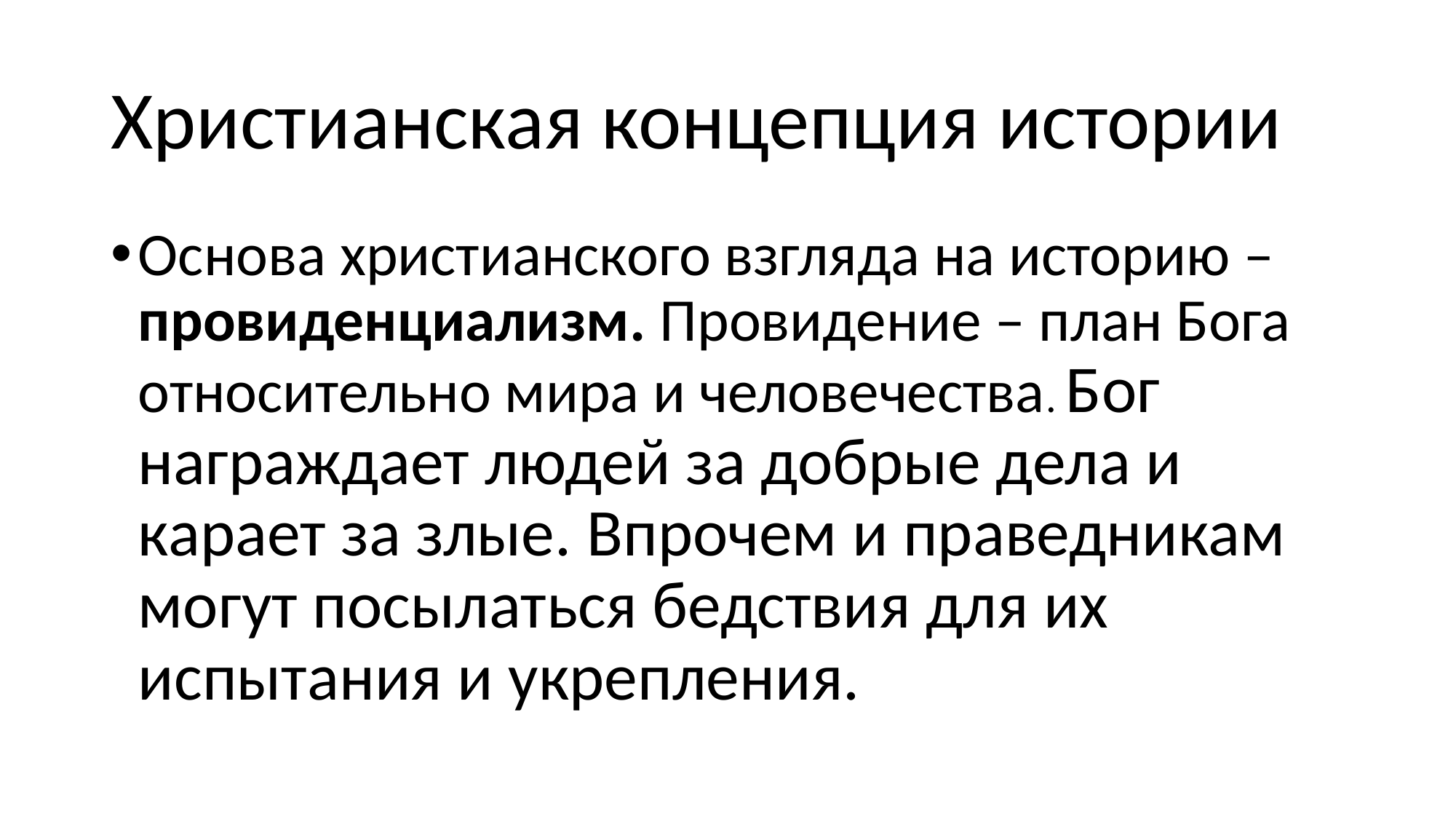

# Христианская концепция истории
Основа христианского взгляда на историю – провиденциализм. Провидение – план Бога относительно мира и человечества. Бог награждает людей за добрые дела и карает за злые. Впрочем и праведникам могут посылаться бедствия для их испытания и укрепления.